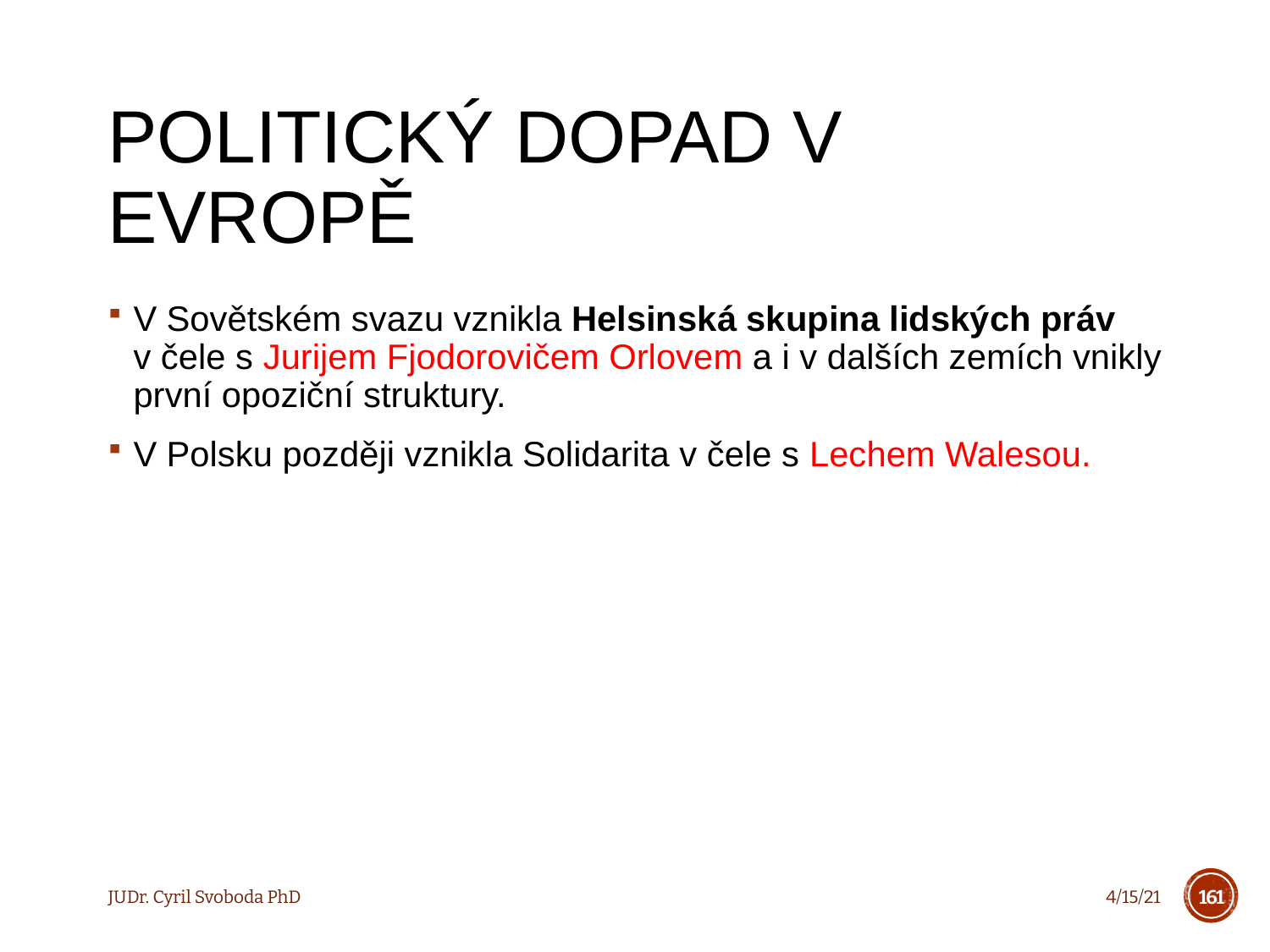

# Politický dopad v Evropě
V Sovětském svazu vznikla Helsinská skupina lidských práv v čele s Jurijem Fjodorovičem Orlovem a i v dalších zemích vnikly první opoziční struktury.
V Polsku později vznikla Solidarita v čele s Lechem Walesou.

JUDr. Cyril Svoboda PhD
4/15/21
161